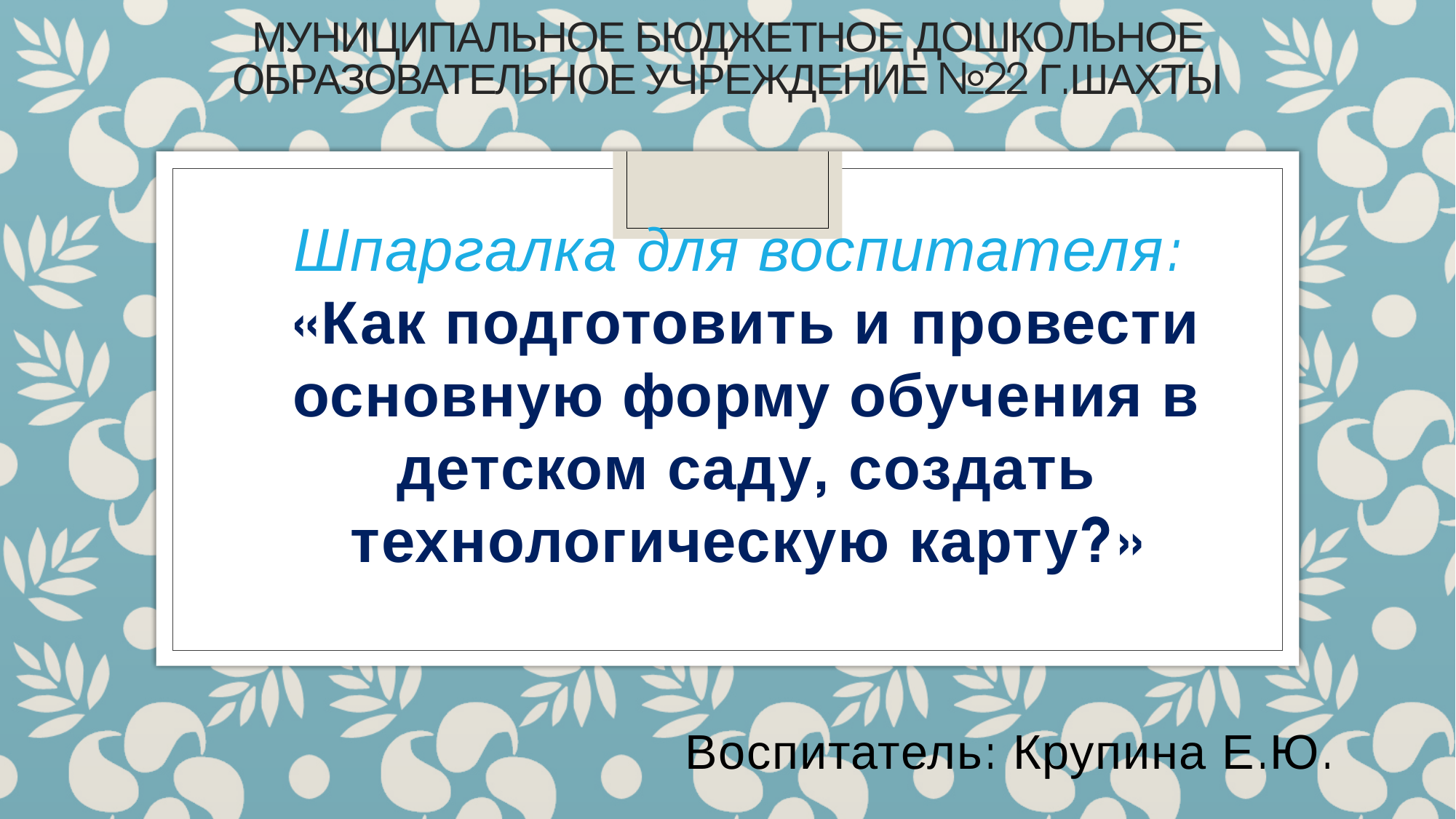

# Муниципальное бюджетное дошкольное образовательное учреждение №22 г.Шахты
Шпаргалка для воспитателя:
«Как подготовить и провести основную форму обучения в детском саду, создать технологическую карту?»

Воспитатель: Крупина Е.Ю.